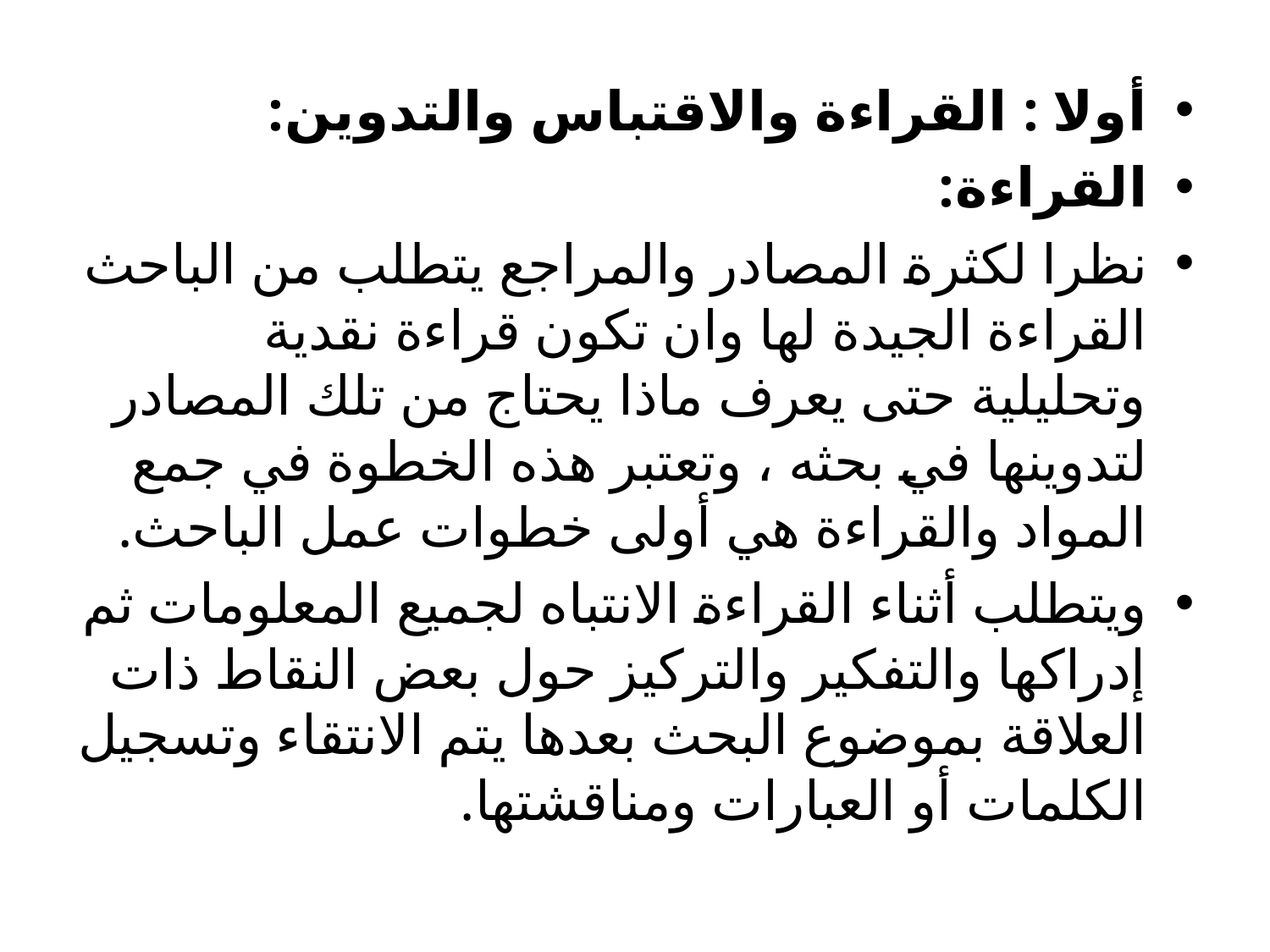

أولا : القراءة والاقتباس والتدوين:
القراءة:
نظرا لكثرة المصادر والمراجع يتطلب من الباحث القراءة الجيدة لها وان تكون قراءة نقدية وتحليلية حتى يعرف ماذا يحتاج من تلك المصادر لتدوينها في بحثه ، وتعتبر هذه الخطوة في جمع المواد والقراءة هي أولى خطوات عمل الباحث.
ويتطلب أثناء القراءة الانتباه لجميع المعلومات ثم إدراكها والتفكير والتركيز حول بعض النقاط ذات العلاقة بموضوع البحث بعدها يتم الانتقاء وتسجيل الكلمات أو العبارات ومناقشتها.